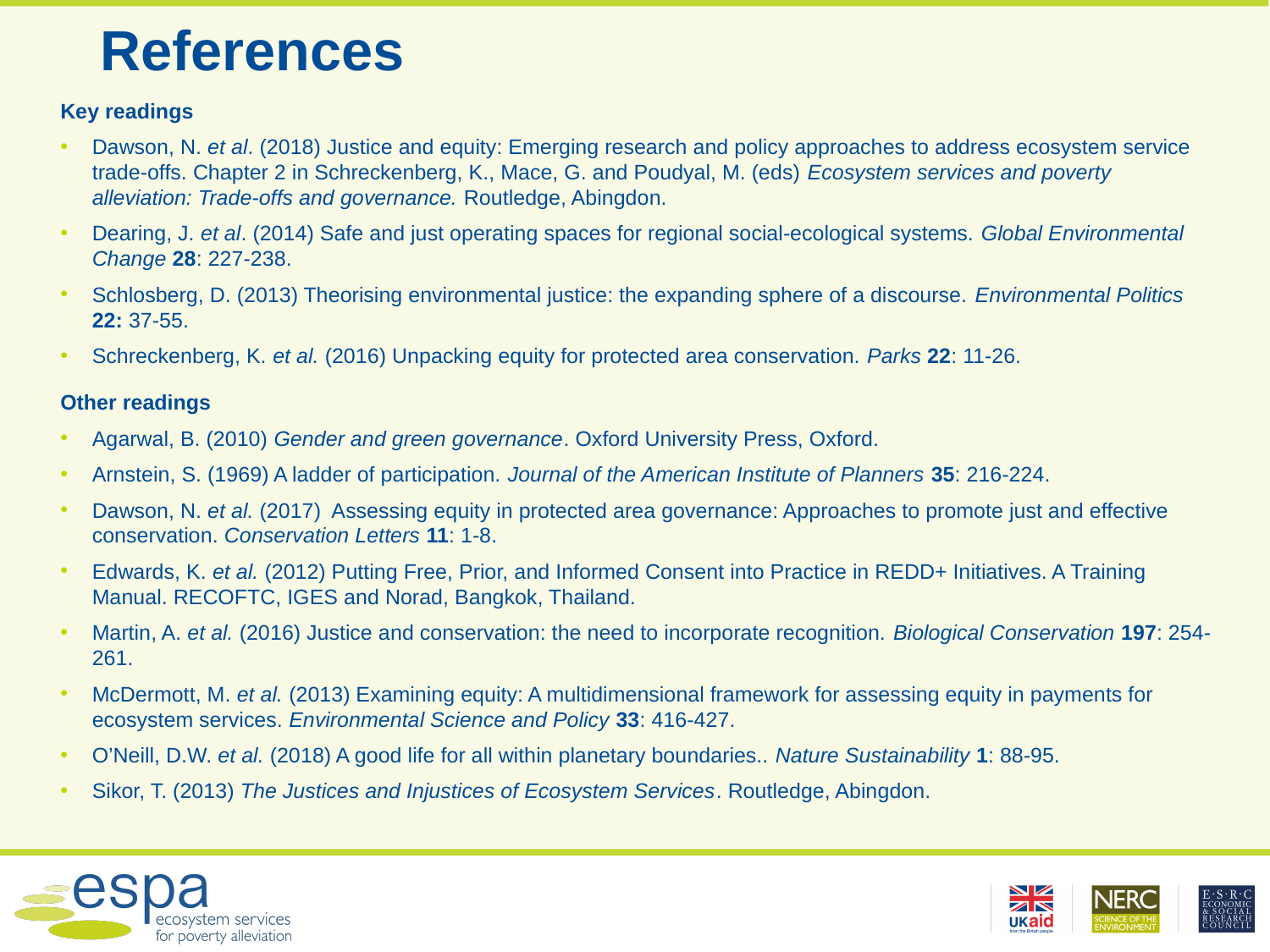

# References
Key readings
Dawson, N. et al. (2018) Justice and equity: Emerging research and policy approaches to address ecosystem service trade-offs. Chapter 2 in Schreckenberg, K., Mace, G. and Poudyal, M. (eds) Ecosystem services and poverty alleviation: Trade-offs and governance. Routledge, Abingdon.
Dearing, J. et al. (2014) Safe and just operating spaces for regional social-ecological systems. Global Environmental Change 28: 227-238.
Schlosberg, D. (2013) Theorising environmental justice: the expanding sphere of a discourse. Environmental Politics 22: 37-55.
Schreckenberg, K. et al. (2016) Unpacking equity for protected area conservation. Parks 22: 11-26.
Other readings
Agarwal, B. (2010) Gender and green governance. Oxford University Press, Oxford.
Arnstein, S. (1969) A ladder of participation. Journal of the American Institute of Planners 35: 216-224.
Dawson, N. et al. (2017)  Assessing equity in protected area governance: Approaches to promote just and effective conservation. Conservation Letters 11: 1-8.
Edwards, K. et al. (2012) Putting Free, Prior, and Informed Consent into Practice in REDD+ Initiatives. A Training Manual. RECOFTC, IGES and Norad, Bangkok, Thailand.
Martin, A. et al. (2016) Justice and conservation: the need to incorporate recognition. Biological Conservation 197: 254-261.
McDermott, M. et al. (2013) Examining equity: A multidimensional framework for assessing equity in payments for ecosystem services. Environmental Science and Policy 33: 416-427.
O’Neill, D.W. et al. (2018) A good life for all within planetary boundaries.. Nature Sustainability 1: 88-95.
Sikor, T. (2013) The Justices and Injustices of Ecosystem Services. Routledge, Abingdon.